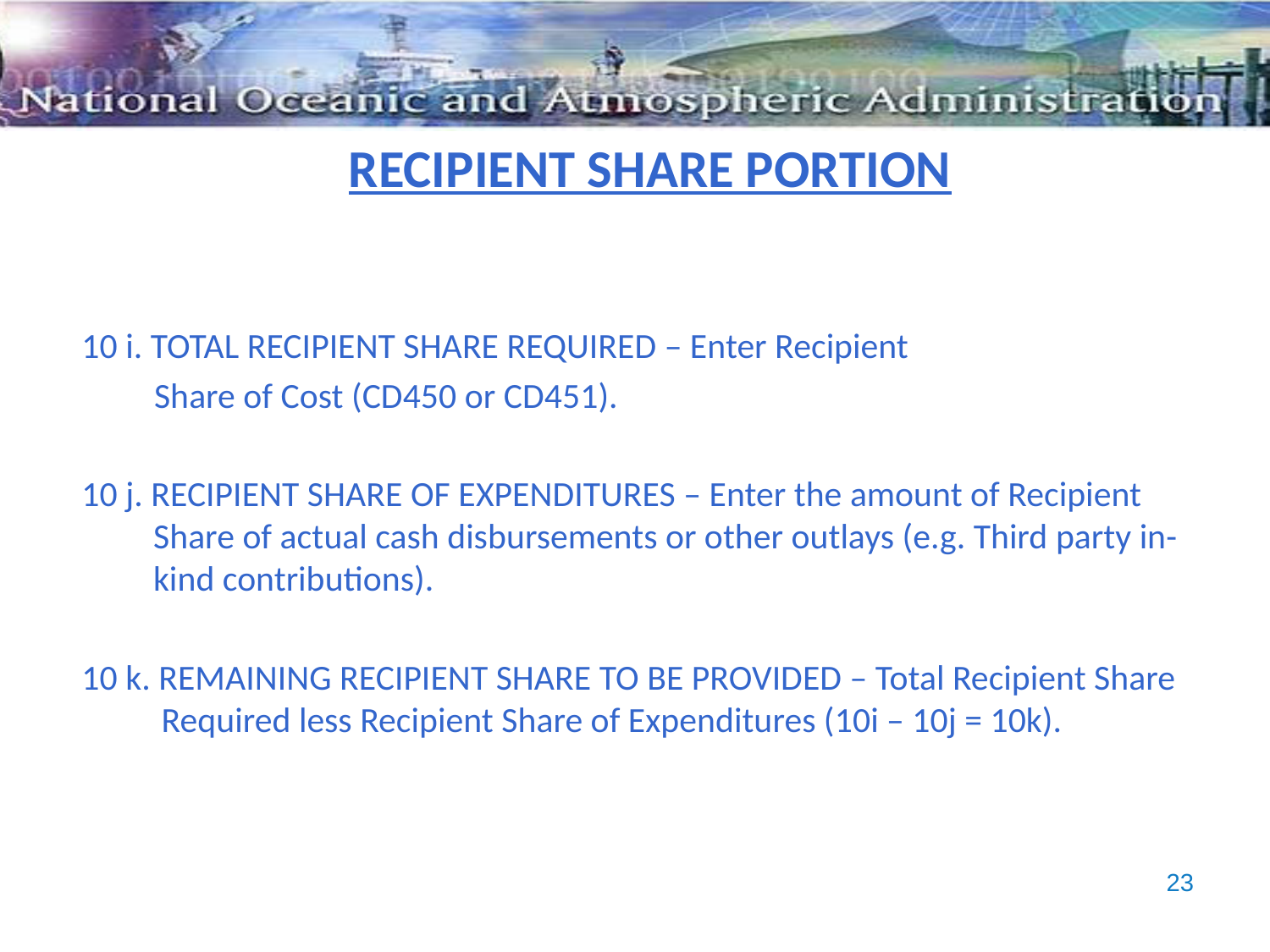

RECIPIENT SHARE PORTION
10 i. TOTAL RECIPIENT SHARE REQUIRED – Enter Recipient
         Share of Cost (CD450 or CD451).

10 j. RECIPIENT SHARE OF EXPENDITURES – Enter the amount of Recipient
   Share of actual cash disbursements or other outlays (e.g. Third party in-
   kind contributions).

10 k. REMAINING RECIPIENT SHARE TO BE PROVIDED – Total Recipient Share
    Required less Recipient Share of Expenditures (10i – 10j = 10k).
23